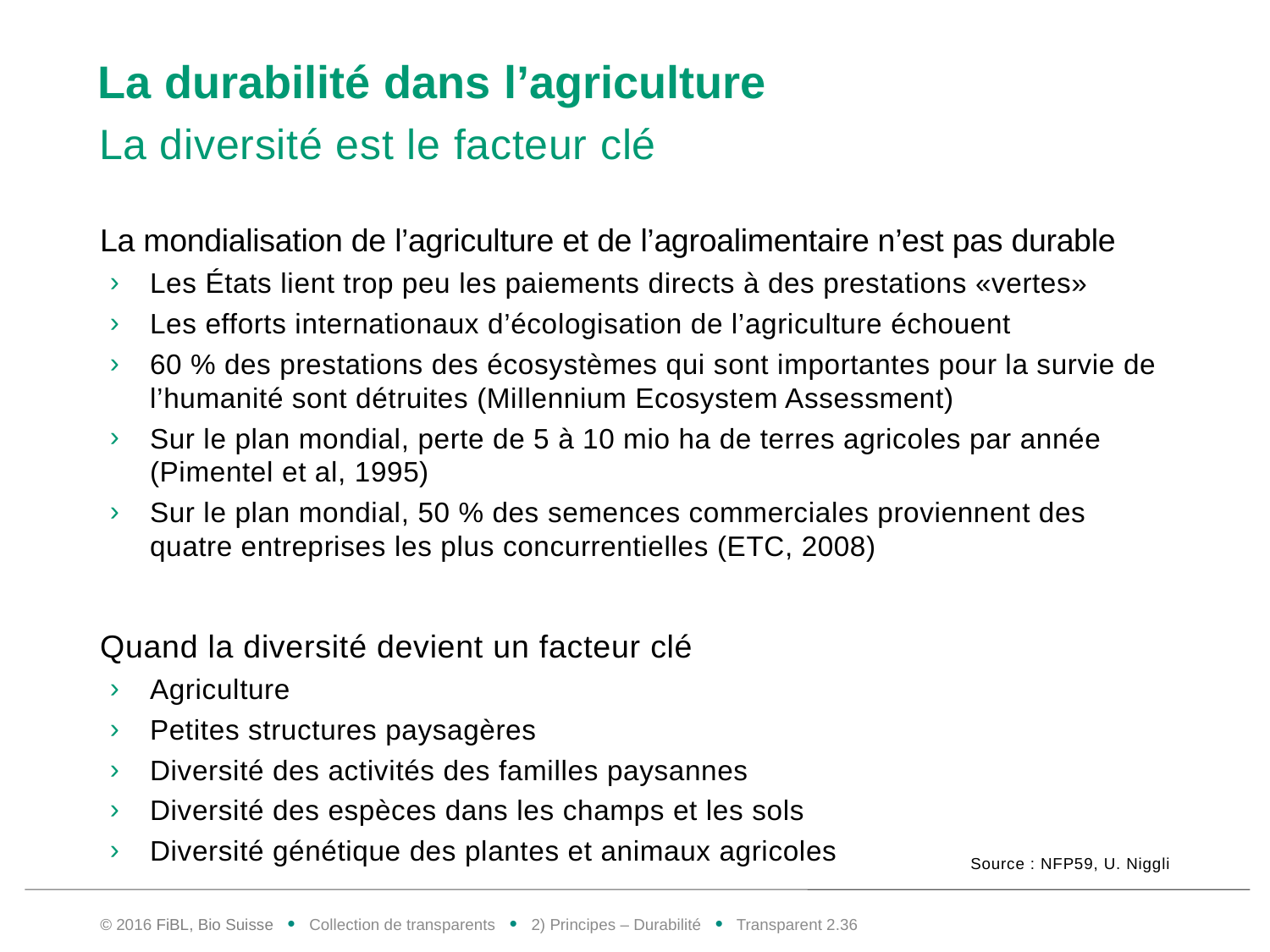

# La durabilité dans l’agriculture
La diversité est le facteur clé
La mondialisation de l’agriculture et de l’agroalimentaire n’est pas durable
Les États lient trop peu les paiements directs à des prestations «vertes»
Les efforts internationaux d’écologisation de l’agriculture échouent
60 % des prestations des écosystèmes qui sont importantes pour la survie de l’humanité sont détruites (Millennium Ecosystem Assessment)
Sur le plan mondial, perte de 5 à 10 mio ha de terres agricoles par année (Pimentel et al, 1995)
Sur le plan mondial, 50 % des semences commerciales proviennent des quatre entreprises les plus concurrentielles (ETC, 2008)

Quand la diversité devient un facteur clé
Agriculture
Petites structures paysagères
Diversité des activités des familles paysannes
Diversité des espèces dans les champs et les sols
Diversité génétique des plantes et animaux agricoles
Source : NFP59, U. Niggli
© 2016 FiBL, Bio Suisse   •   Collection de transparents   •   2) Principes – Durabilité   •   Transparent 2.36